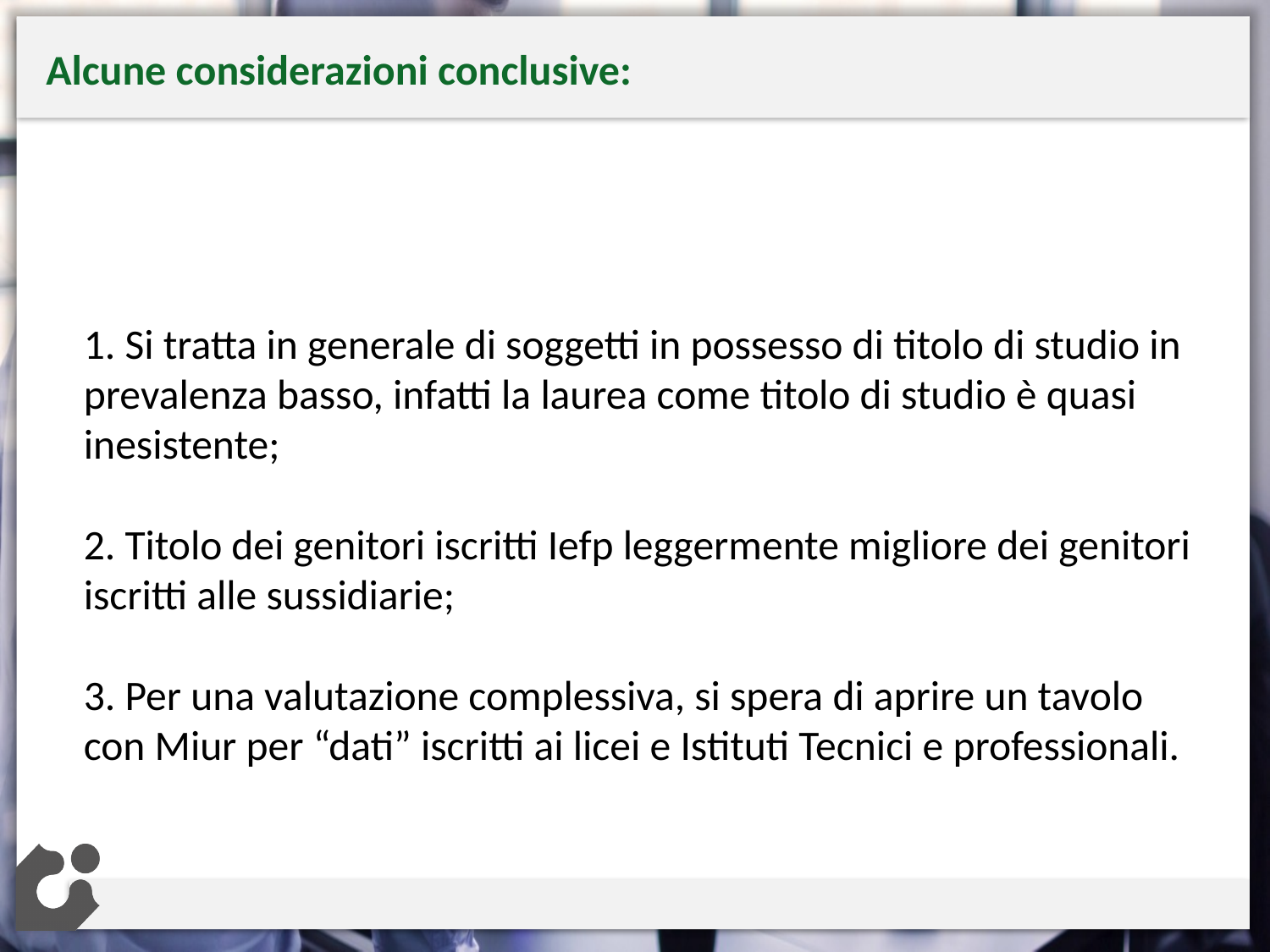

Alcune considerazioni conclusive:
1. Si tratta in generale di soggetti in possesso di titolo di studio in prevalenza basso, infatti la laurea come titolo di studio è quasi inesistente;
2. Titolo dei genitori iscritti Iefp leggermente migliore dei genitori iscritti alle sussidiarie;
3. Per una valutazione complessiva, si spera di aprire un tavolo con Miur per “dati” iscritti ai licei e Istituti Tecnici e professionali.